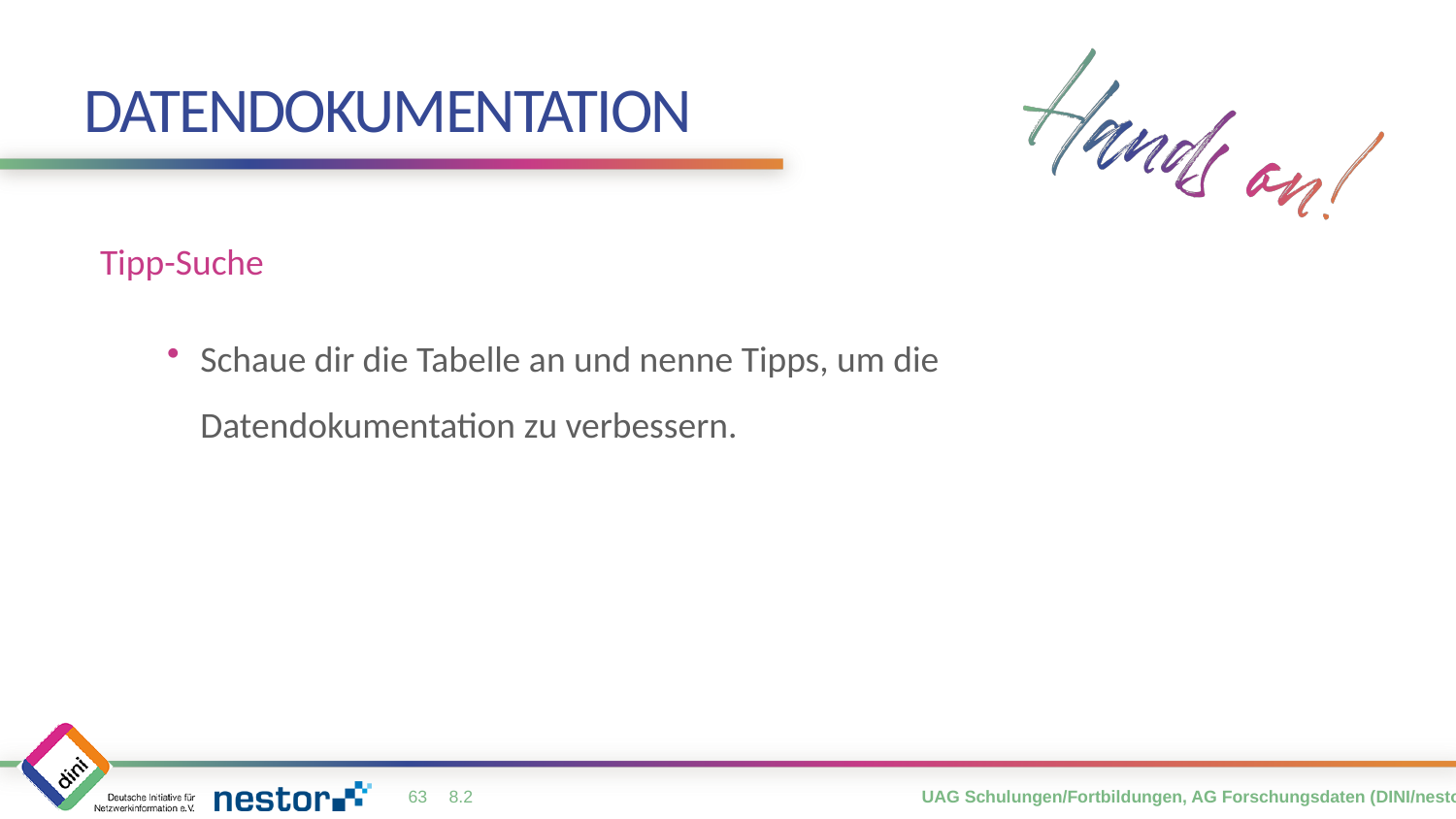

# Datendokumentation
Tipp-Suche
Schaue dir die Tabelle an und nenne Tipps, um die Datendokumentation zu verbessern.
63
8.2